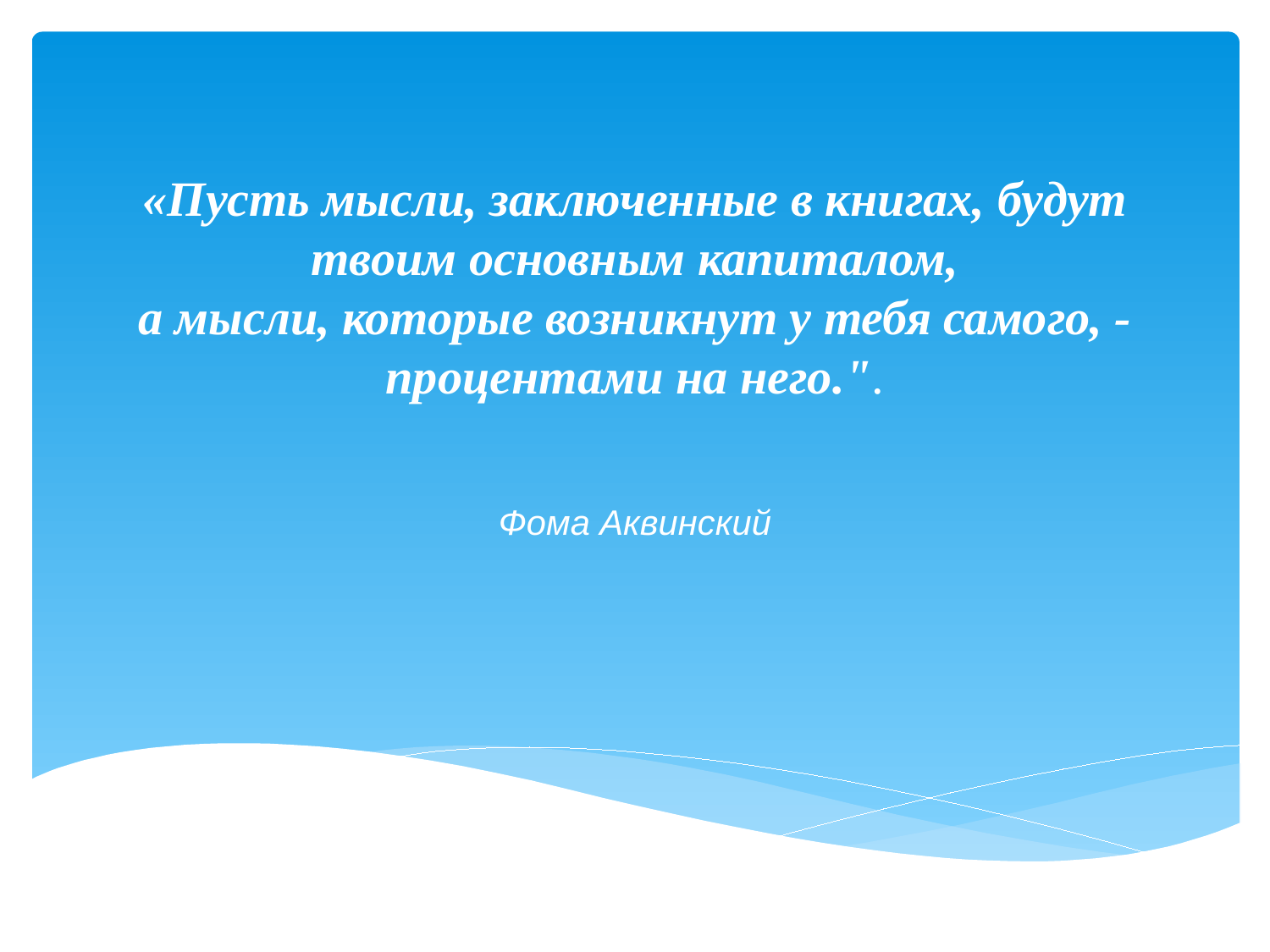

# «Пусть мысли, заключенные в книгах, будут твоим основным капиталом, а мысли, которые возникнут у тебя самого, - процентами на него.".
Фома Аквинский